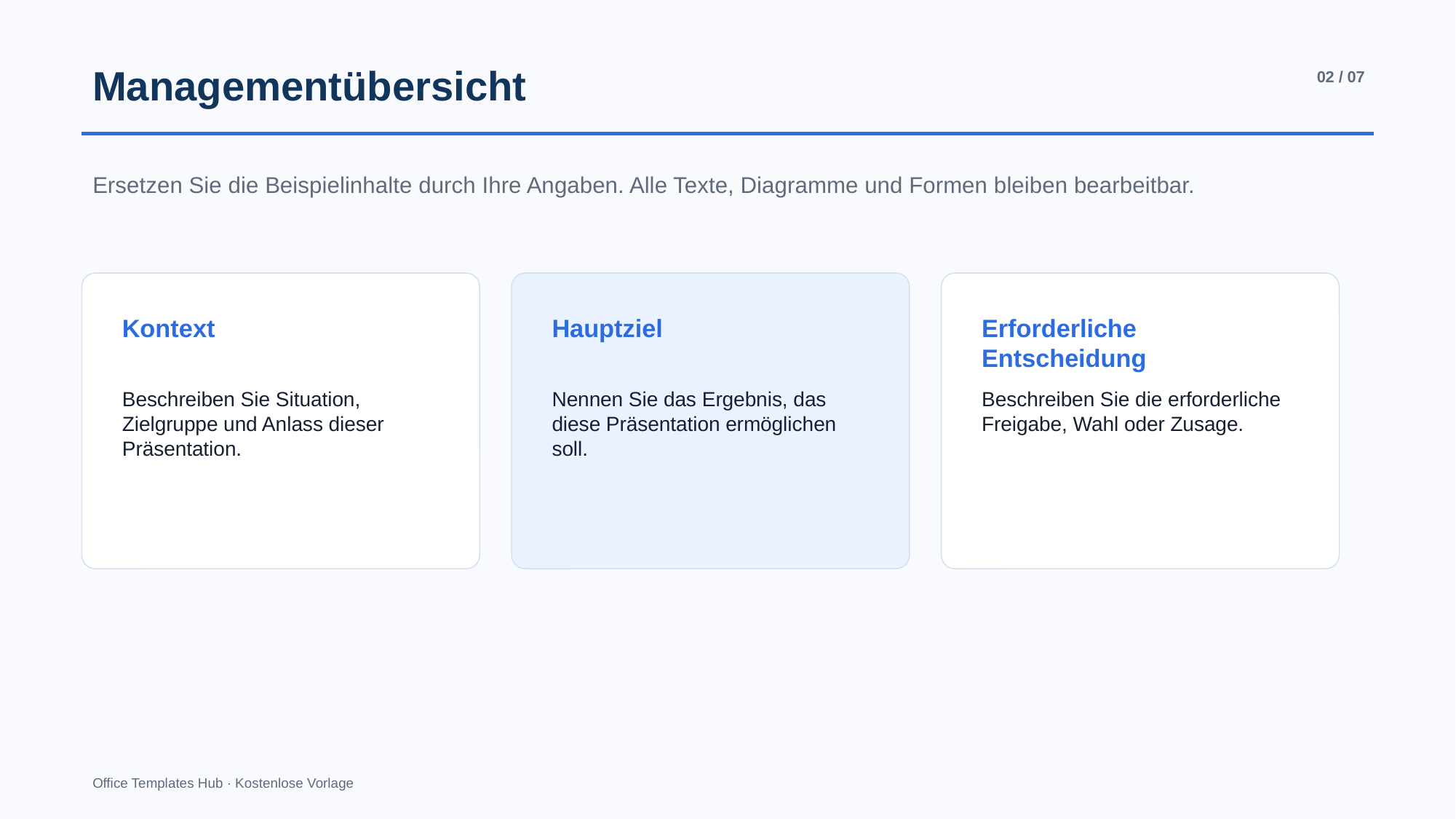

Managementübersicht
02 / 07

Ersetzen Sie die Beispielinhalte durch Ihre Angaben. Alle Texte, Diagramme und Formen bleiben bearbeitbar.

Kontext
Hauptziel
Erforderliche Entscheidung
Beschreiben Sie Situation, Zielgruppe und Anlass dieser Präsentation.
Nennen Sie das Ergebnis, das diese Präsentation ermöglichen soll.
Beschreiben Sie die erforderliche Freigabe, Wahl oder Zusage.
Office Templates Hub · Kostenlose Vorlage